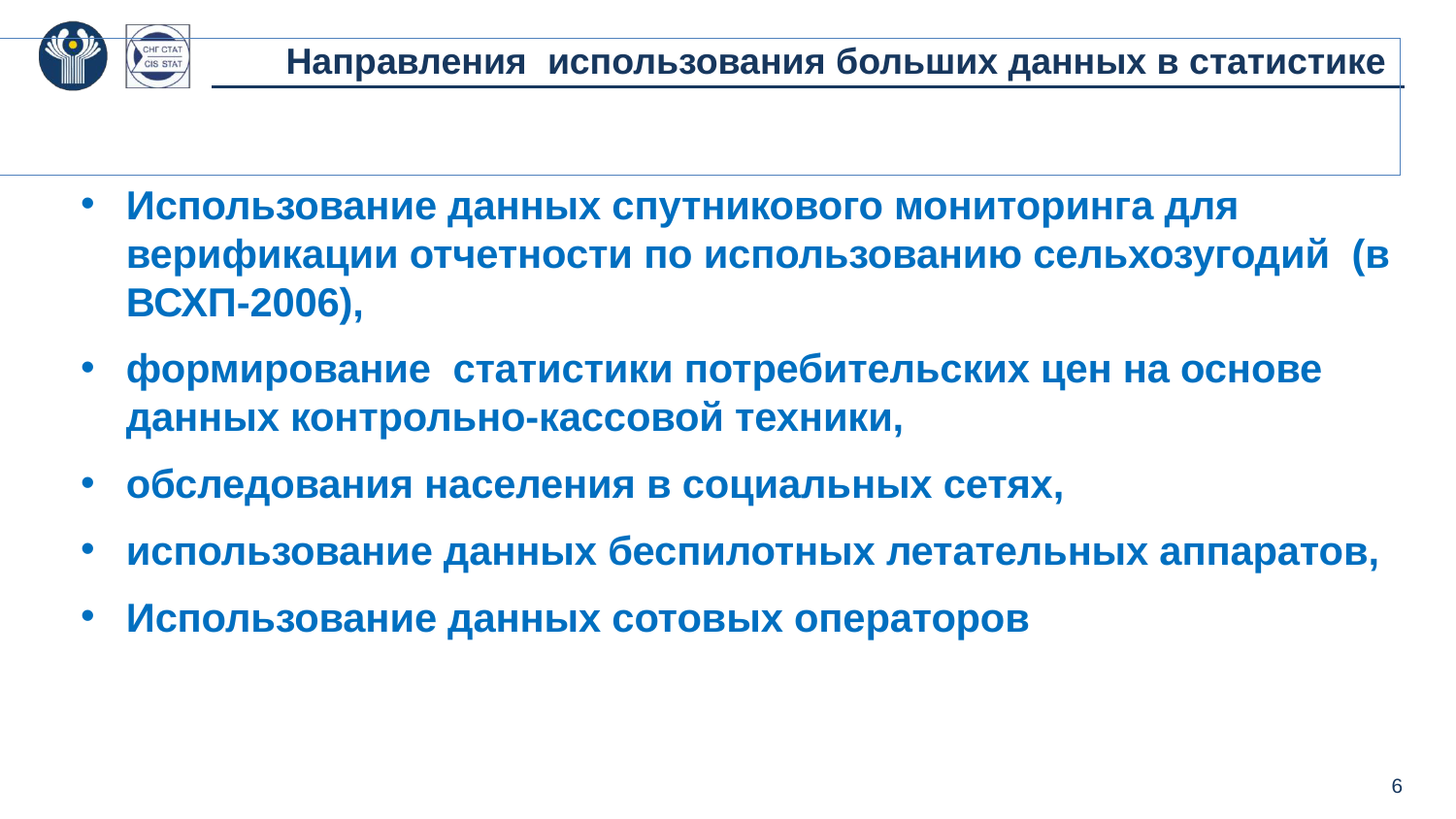

# Направления  использования больших данных в статистике

Использование данных спутникового мониторинга для верификации отчетности по использованию сельхозугодий  (в ВСХП-2006),
формирование  статистики потребительских цен на основе данных контрольно-кассовой техники,
обследования населения в социальных сетях,
использование данных беспилотных летательных аппаратов,
Использование данных сотовых операторов

6